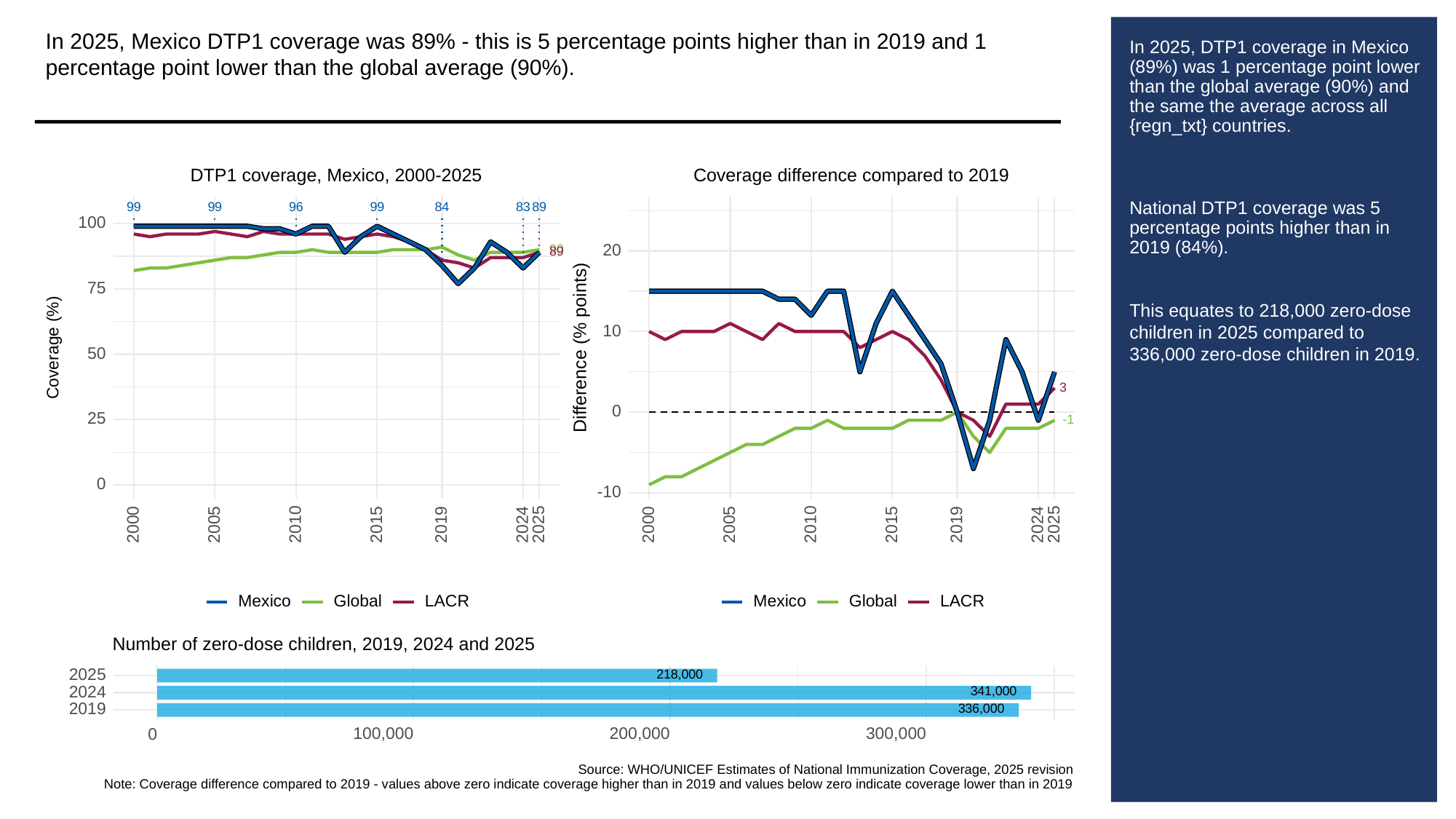

In 2025, Mexico DTP1 coverage was 89% - this is 5 percentage points higher than in 2019 and 1 percentage point lower than the global average (90%).
# In 2025, DTP1 coverage in Mexico (89%) was 1 percentage point lower than the global average (90%) and the same the average across all {regn_txt} countries.

National DTP1 coverage was 5 percentage points higher than in 2019 (84%).

This equates to 218,000 zero-dose children in 2025 compared to 336,000 zero-dose children in 2019.

Coverage difference compared to 2019
DTP1 coverage, Mexico, 2000-2025

83
99
99
96
99
84
89

100

20
90

89

75

10

Difference (% points)
Coverage (%)
50

3

0

25
-1

0

-10

2000
2005
2010
2015
2019
2024
2025
2000
2005
2010
2015
2019
2024
2025
Global
LACR
Global
LACR
Mexico
Mexico

Number of zero-dose children, 2019, 2024 and 2025

218,000
2025

341,000
2024

336,000
2019

100,000
200,000
300,000
0
Source: WHO/UNICEF Estimates of National Immunization Coverage, 2025 revision
Note: Coverage difference compared to 2019 - values above zero indicate coverage higher than in 2019 and values below zero indicate coverage lower than in 2019